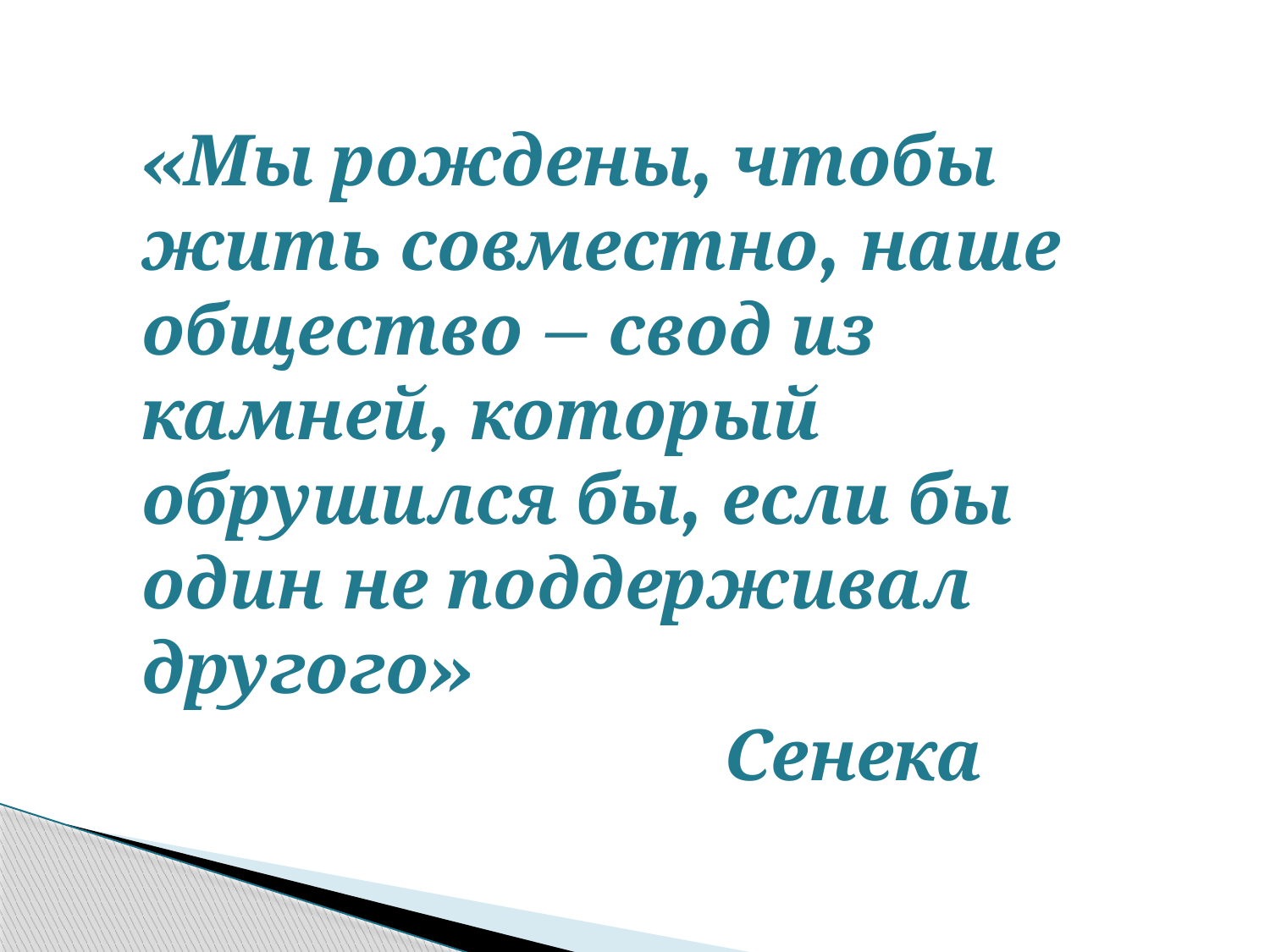

«Мы рождены, чтобы жить совместно, наше общество – свод из камней, который обрушился бы, если бы один не поддерживал другого»
Сенека